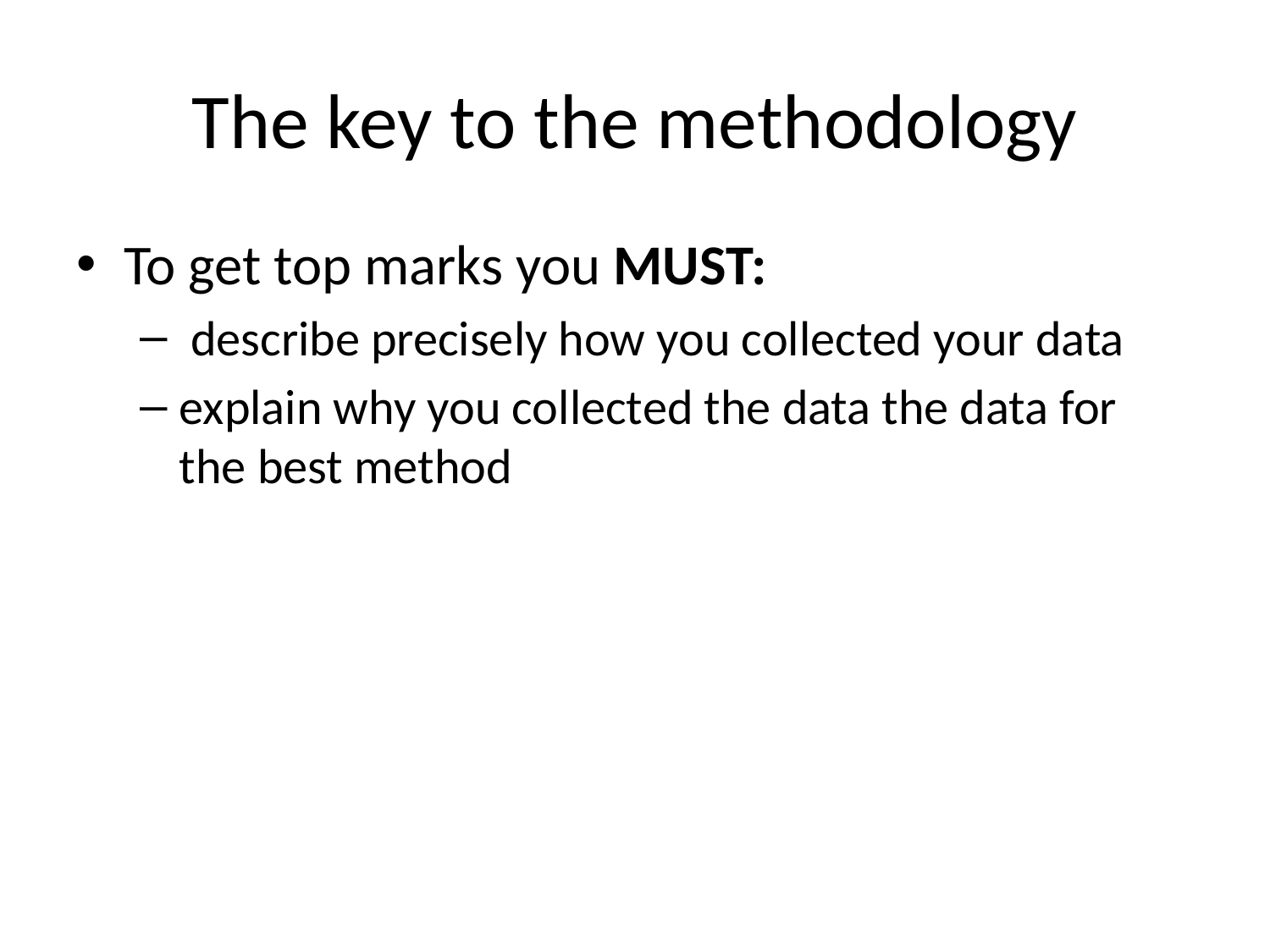

# The key to the methodology
To get top marks you MUST:
 describe precisely how you collected your data
explain why you collected the data the data for the best method